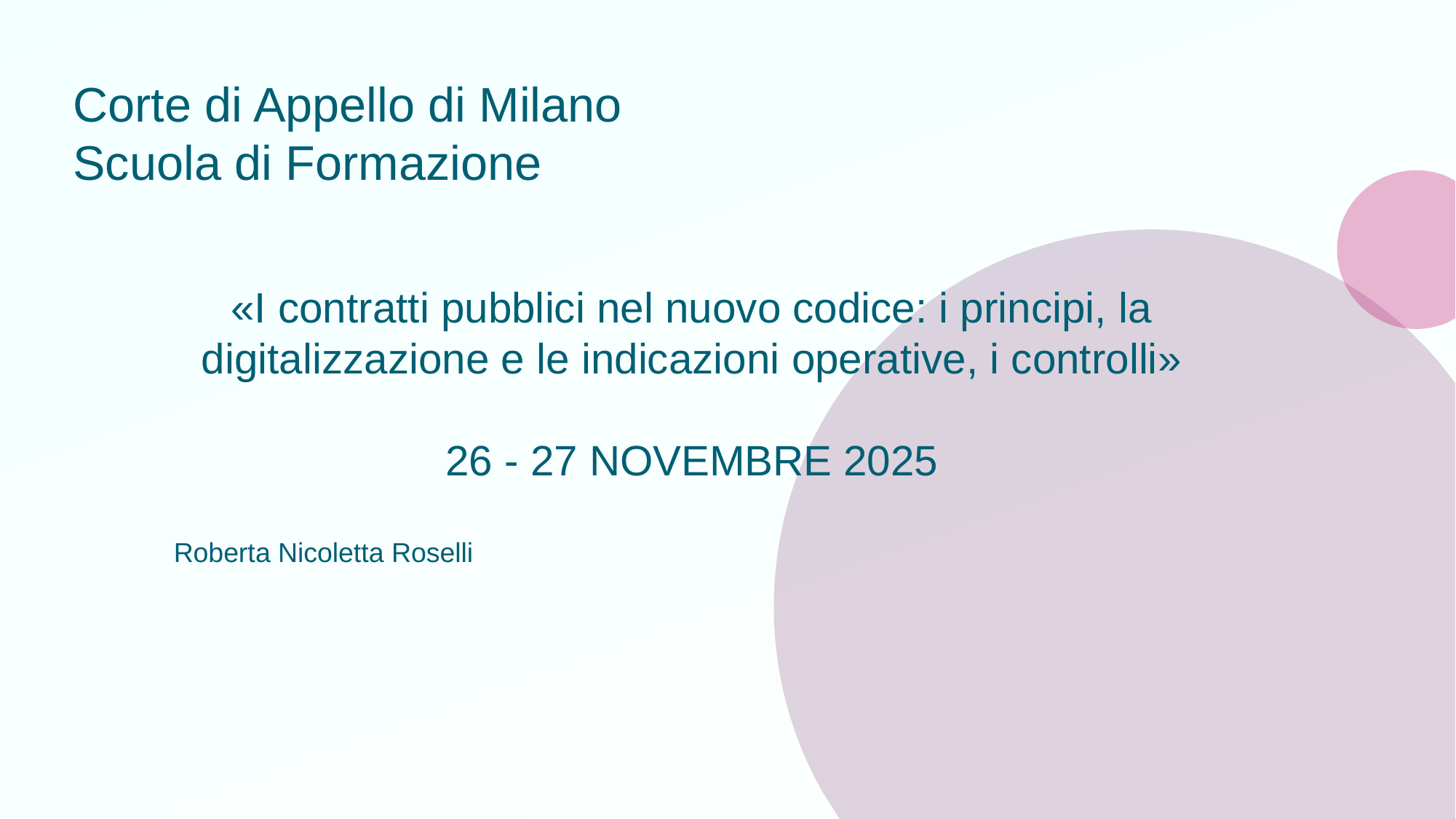

# Corte di Appello di Milano
Scuola di Formazione

«I contratti pubblici nel nuovo codice: i principi, la digitalizzazione e le indicazioni operative, i controlli»

26 - 27 NOVEMBRE 2025

Roberta Nicoletta Roselli